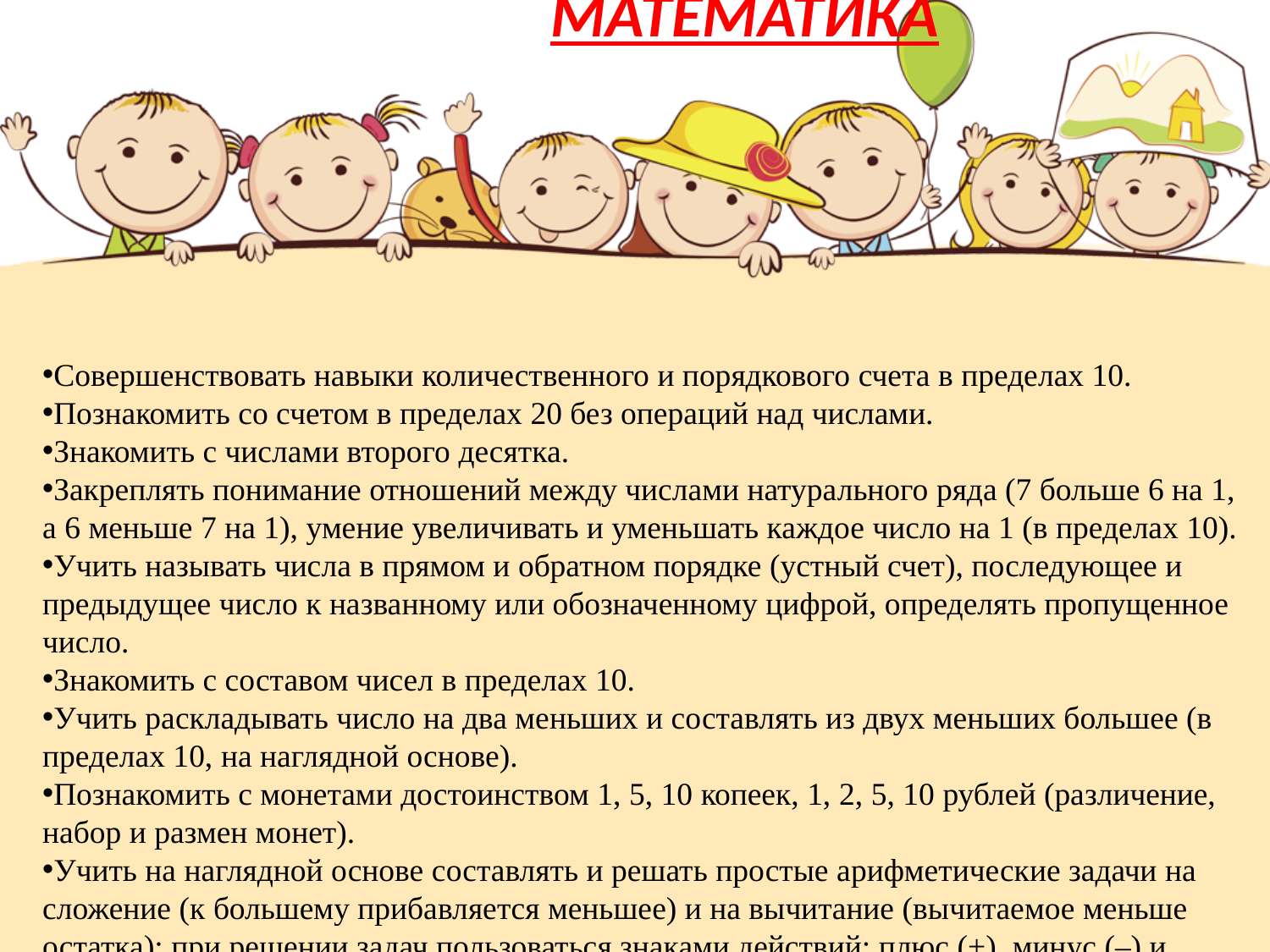

МАТЕМАТИКА

Совершенствовать навыки количественного и порядкового счета в пределах 10.
Познакомить со счетом в пределах 20 без операций над числами.
Знакомить с числами второго десятка.
Закреплять понимание отношений между числами натурального ряда (7 больше 6 на 1, а 6 меньше 7 на 1), умение увеличивать и уменьшать каждое число на 1 (в пределах 10).
Учить называть числа в прямом и обратном порядке (устный счет), последующее и предыдущее число к названному или обозначенному цифрой, определять пропущенное число.
Знакомить с составом чисел в пределах 10.
Учить раскладывать число на два меньших и составлять из двух меньших большее (в пределах 10, на наглядной основе).
Познакомить с монетами достоинством 1, 5, 10 копеек, 1, 2, 5, 10 рублей (различение, набор и размен монет).
Учить на наглядной основе составлять и решать простые арифметические задачи на сложение (к большему прибавляется меньшее) и на вычитание (вычитаемое меньше остатка); при решении задач пользоваться знаками действий: плюс (+), минус (–) и знаком отношения равно (=).